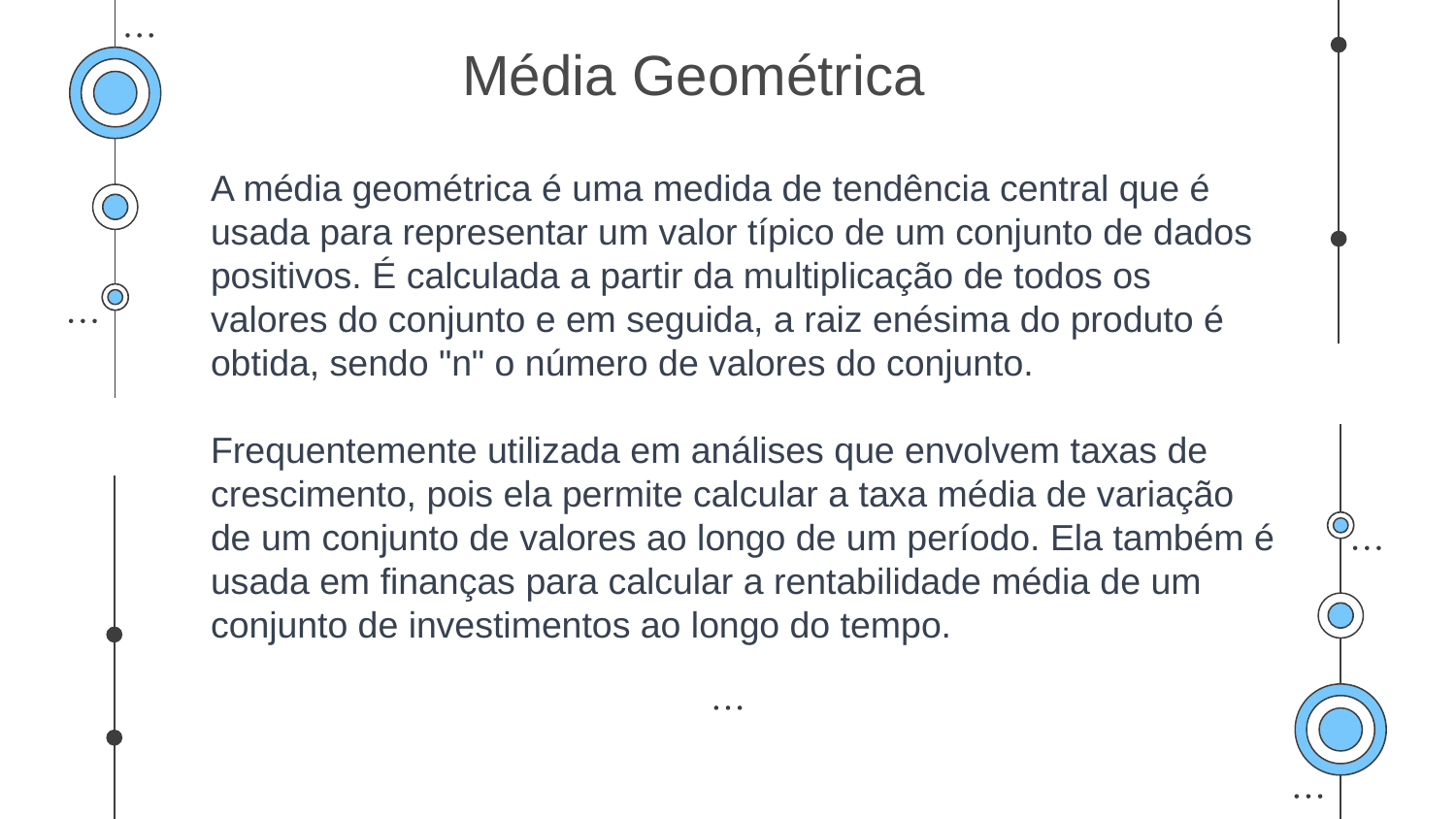

# Média Geométrica
A média geométrica é uma medida de tendência central que é usada para representar um valor típico de um conjunto de dados positivos. É calculada a partir da multiplicação de todos os valores do conjunto e em seguida, a raiz enésima do produto é obtida, sendo "n" o número de valores do conjunto.

Frequentemente utilizada em análises que envolvem taxas de crescimento, pois ela permite calcular a taxa média de variação de um conjunto de valores ao longo de um período. Ela também é usada em finanças para calcular a rentabilidade média de um conjunto de investimentos ao longo do tempo.